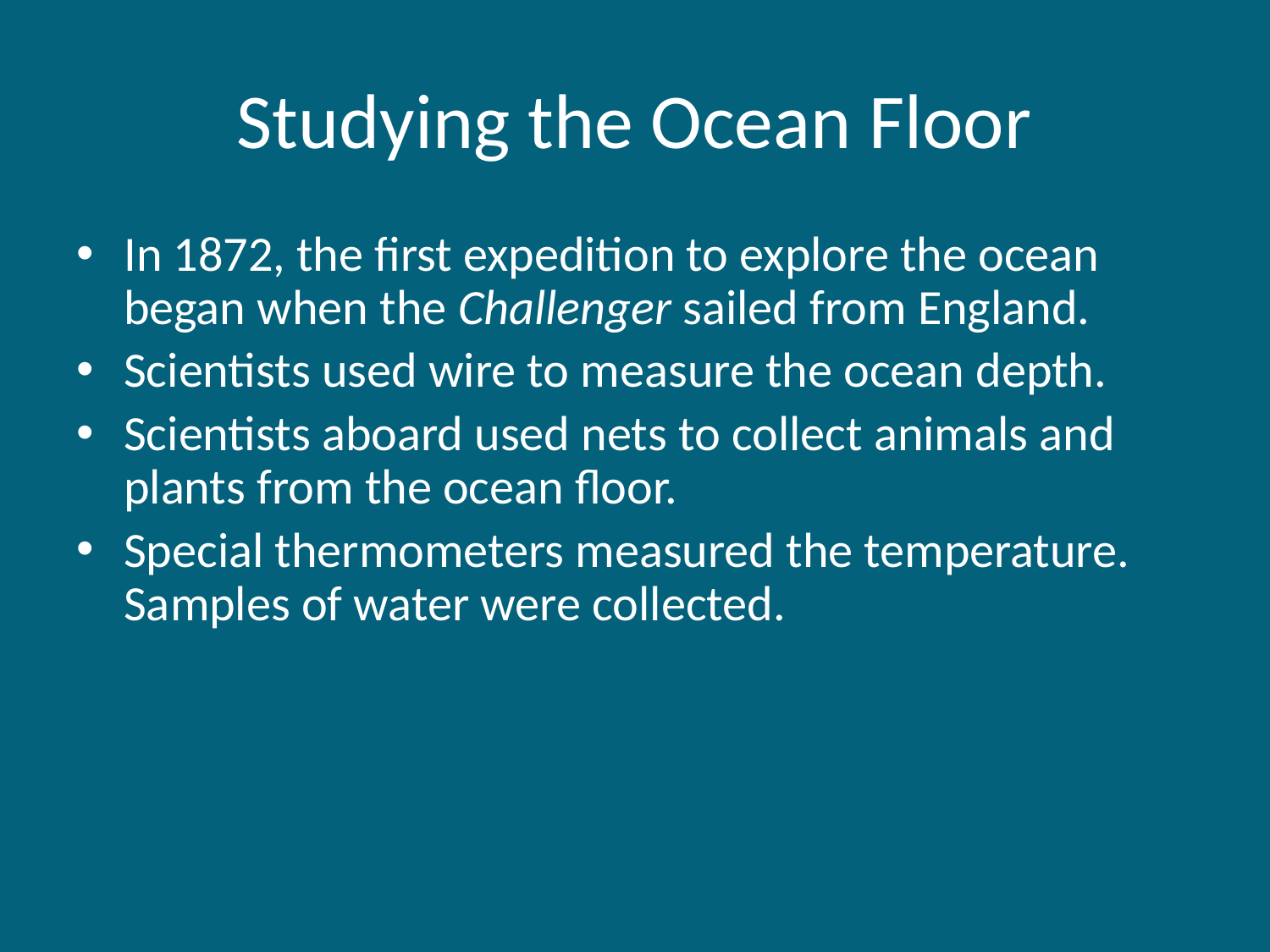

# Studying the Ocean Floor
In 1872, the first expedition to explore the ocean began when the Challenger sailed from England.
Scientists used wire to measure the ocean depth.
Scientists aboard used nets to collect animals and plants from the ocean floor.
Special thermometers measured the temperature.  Samples of water were collected.